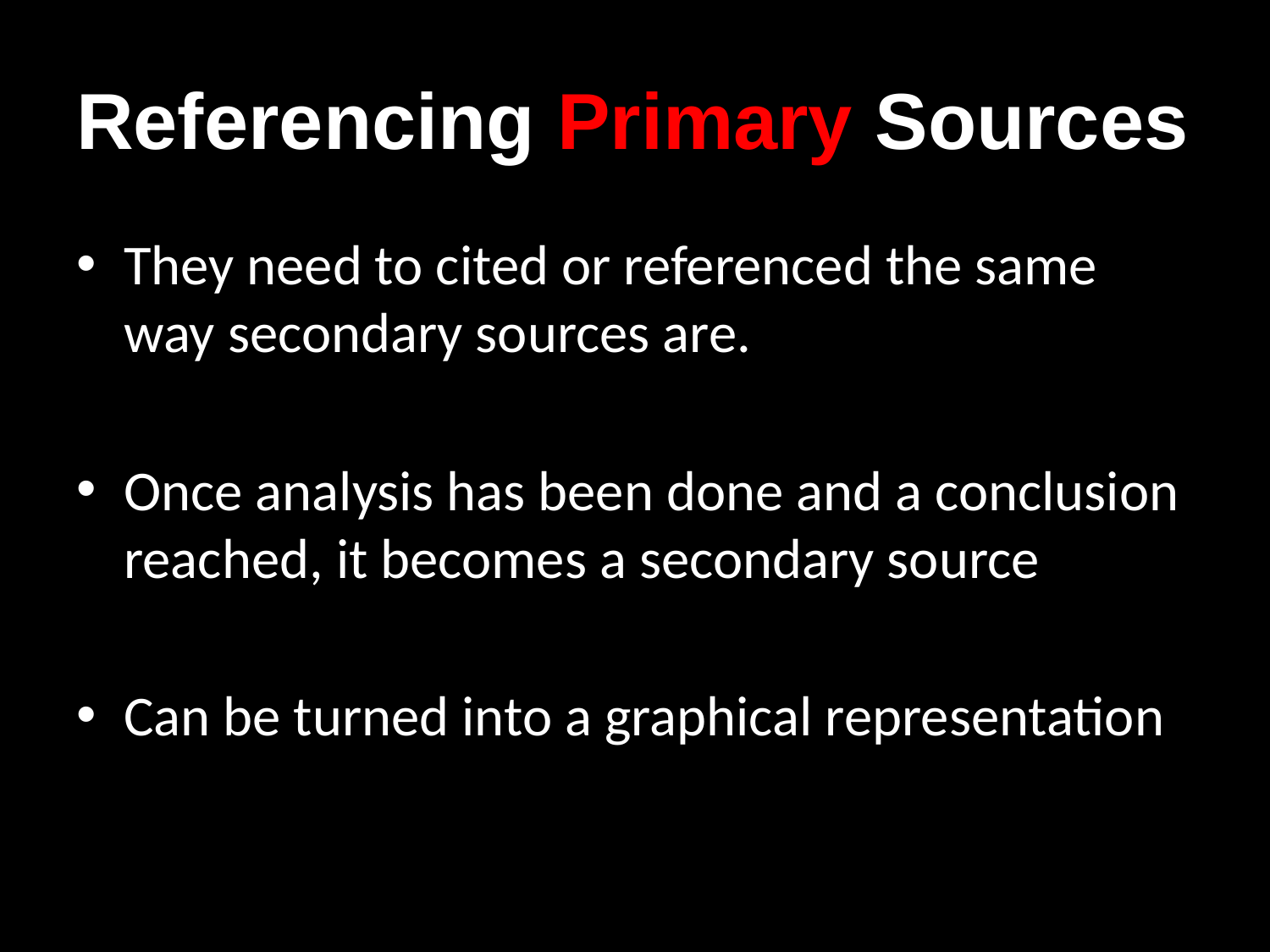

# Referencing Primary Sources
They need to cited or referenced the same way secondary sources are.

Once analysis has been done and a conclusion reached, it becomes a secondary source

Can be turned into a graphical representation